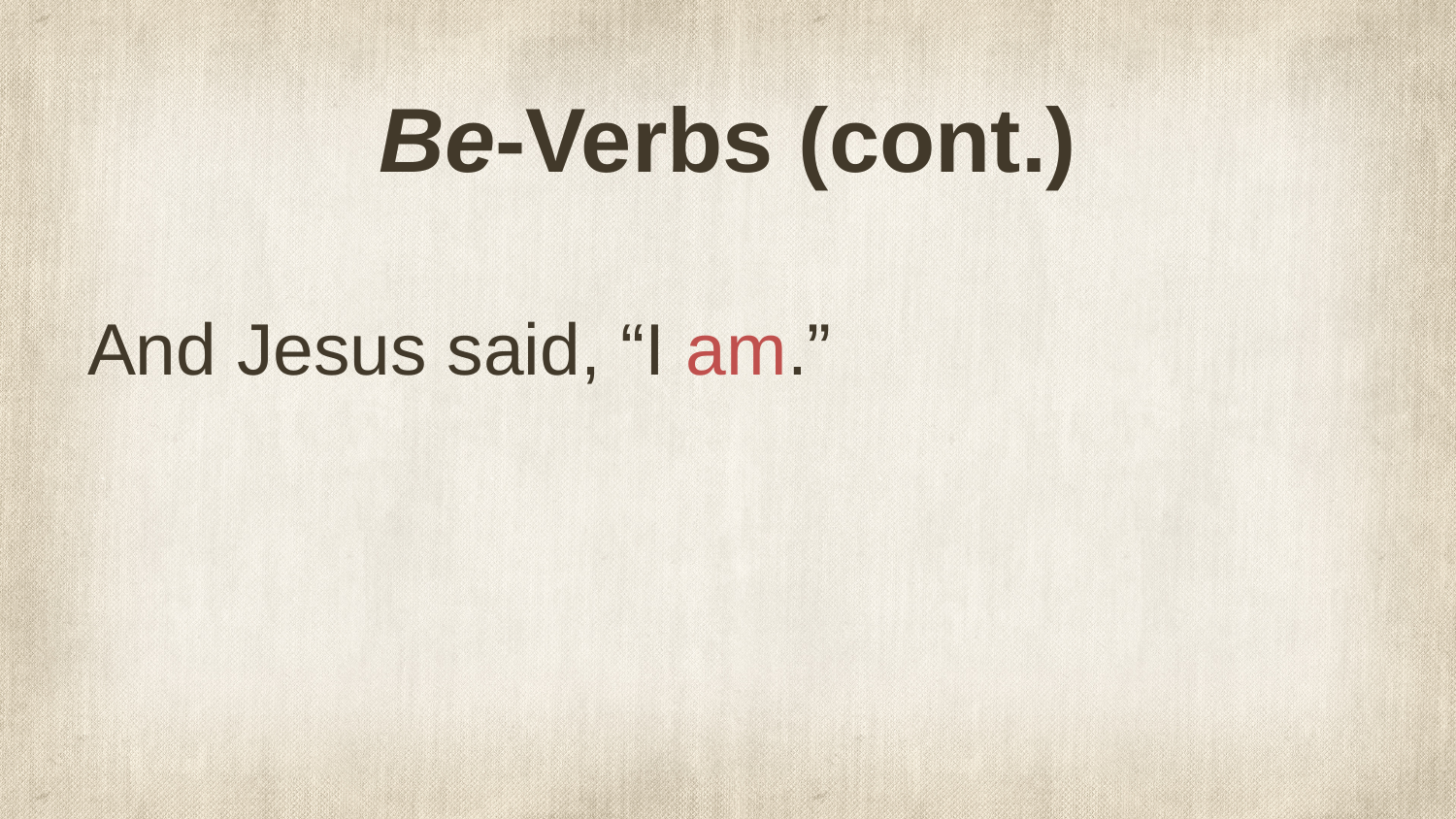

# Be-Verbs (cont.)
And Jesus said, “I am.”